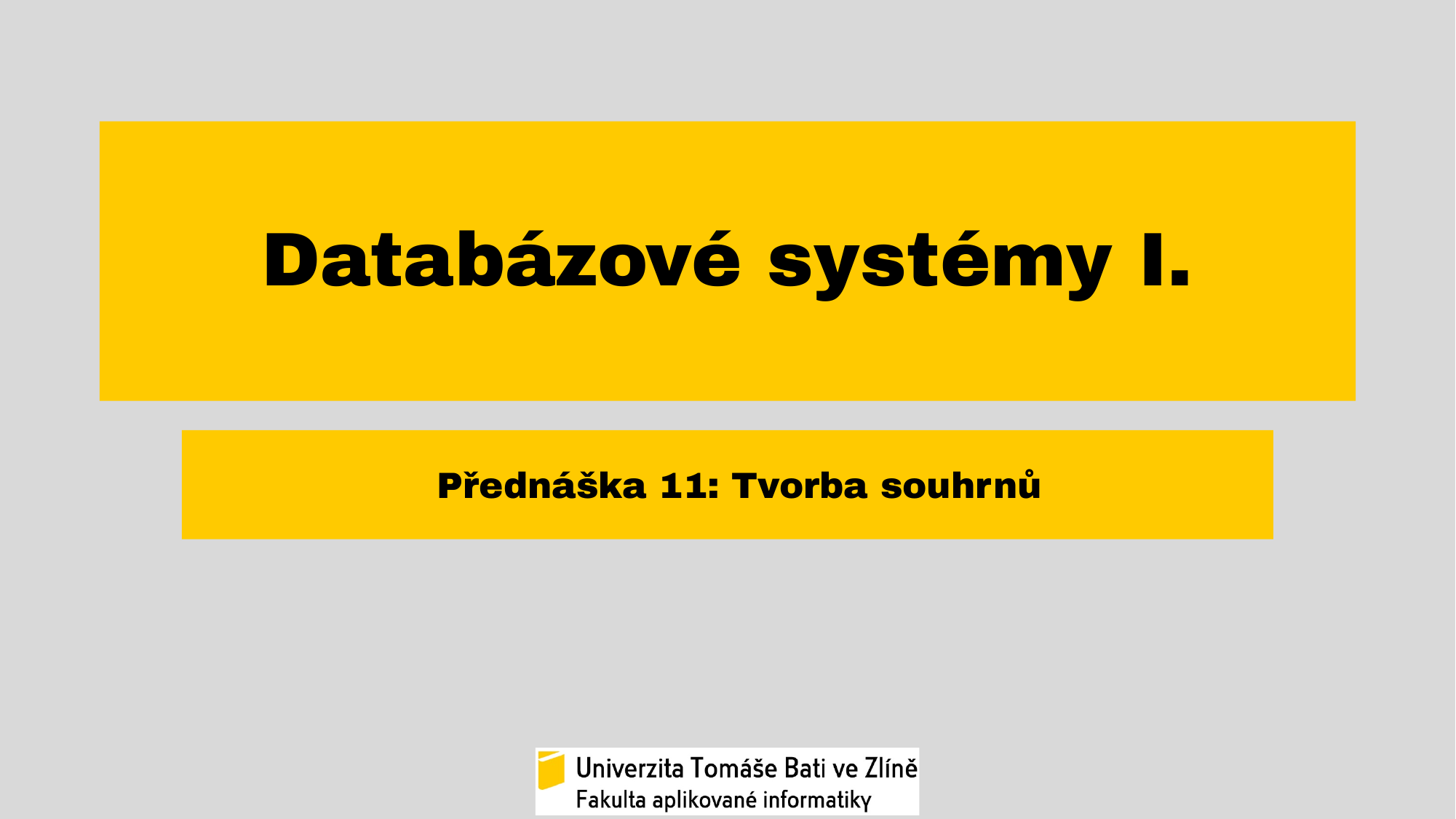

# Databázové systémy I.
Přednáška 11: Tvorba souhrnů